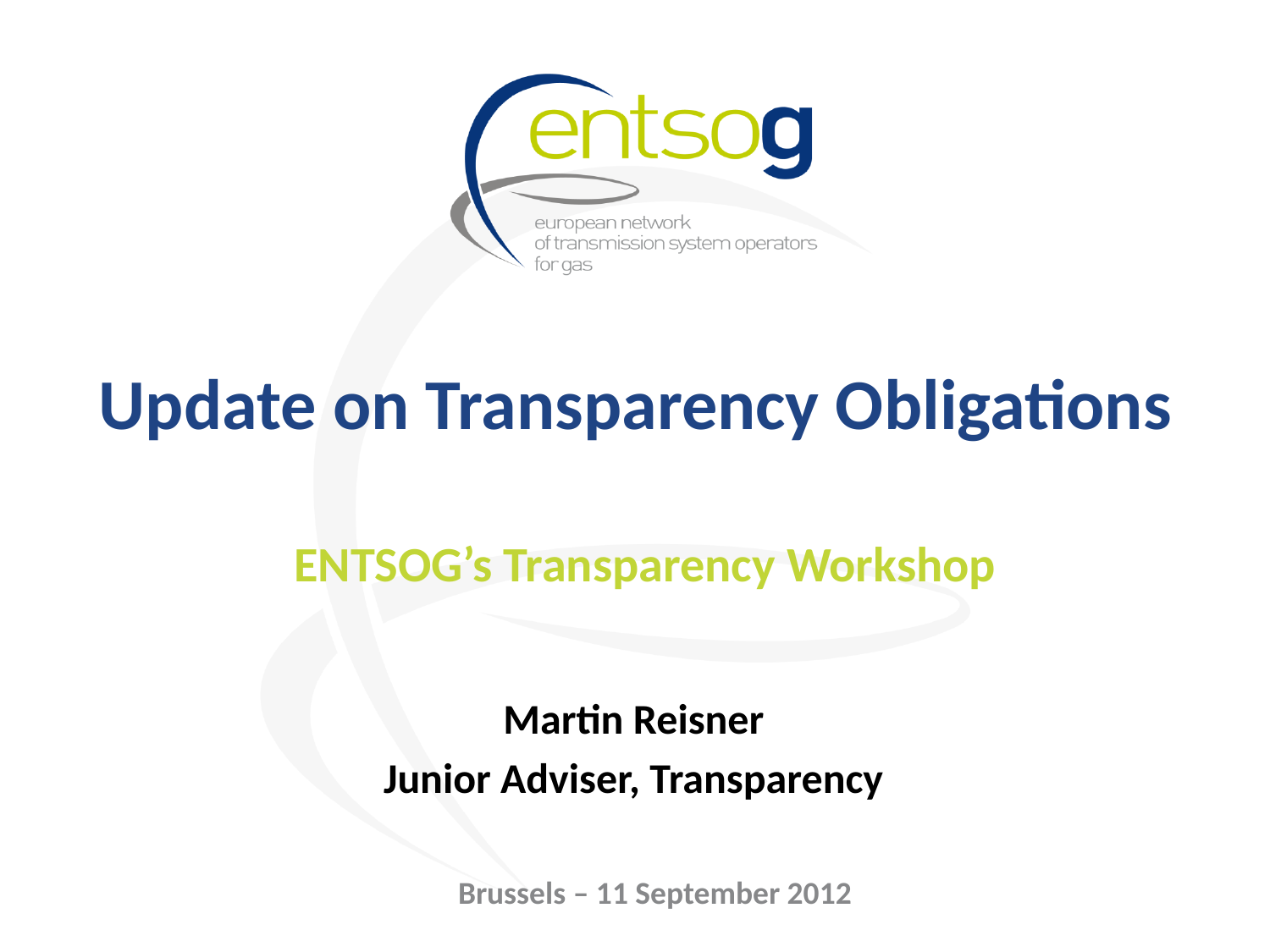

# Update on Transparency Obligations
ENTSOG’s Transparency Workshop
Martin Reisner
Junior Adviser, Transparency
Brussels – 11 September 2012